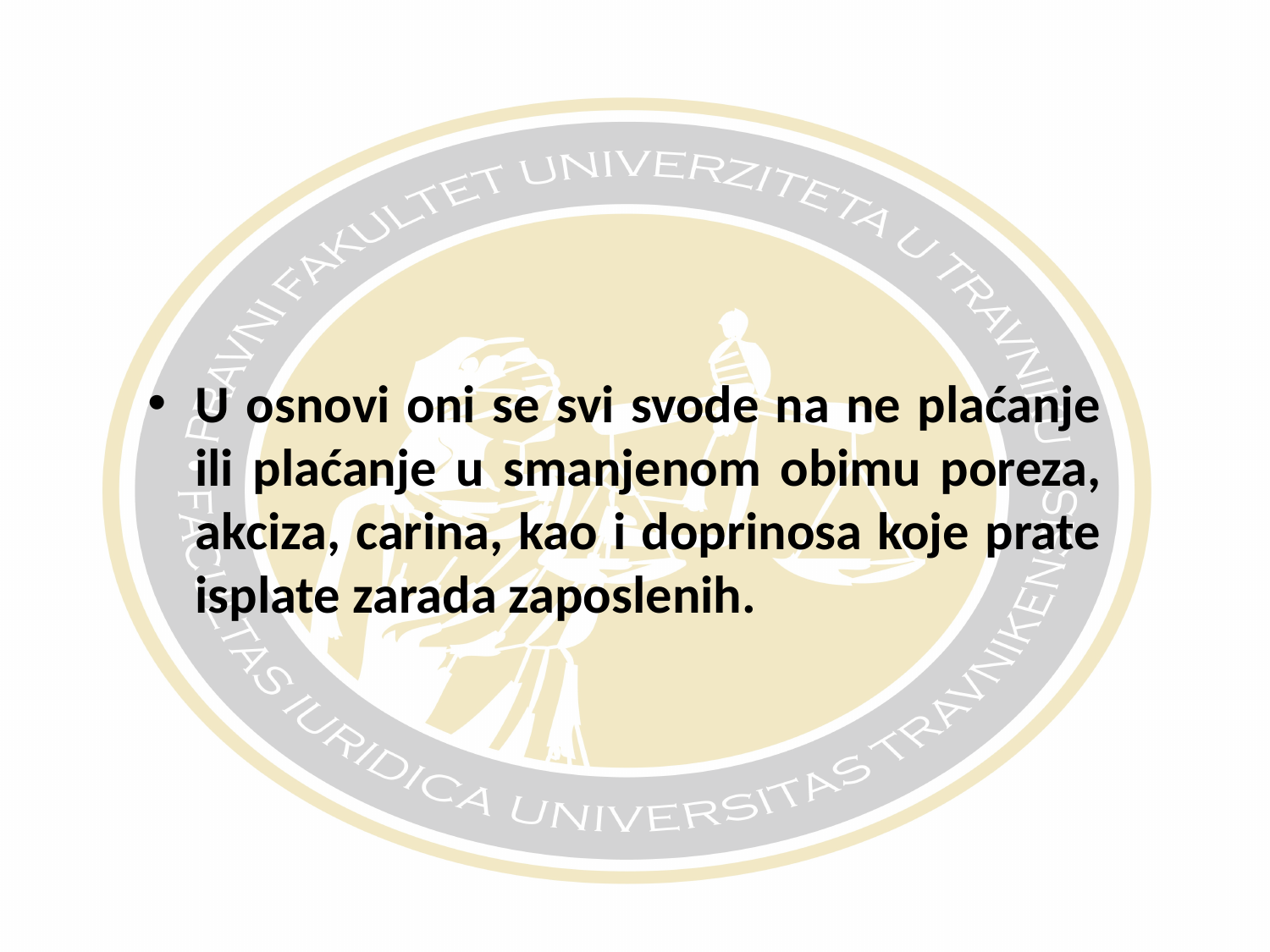

#
U osnovi oni se svi svode na ne plaćanje ili plaćanje u smanjenom obimu poreza, akciza, carina, kao i doprinosa koje prate isplate zarada zaposlenih.